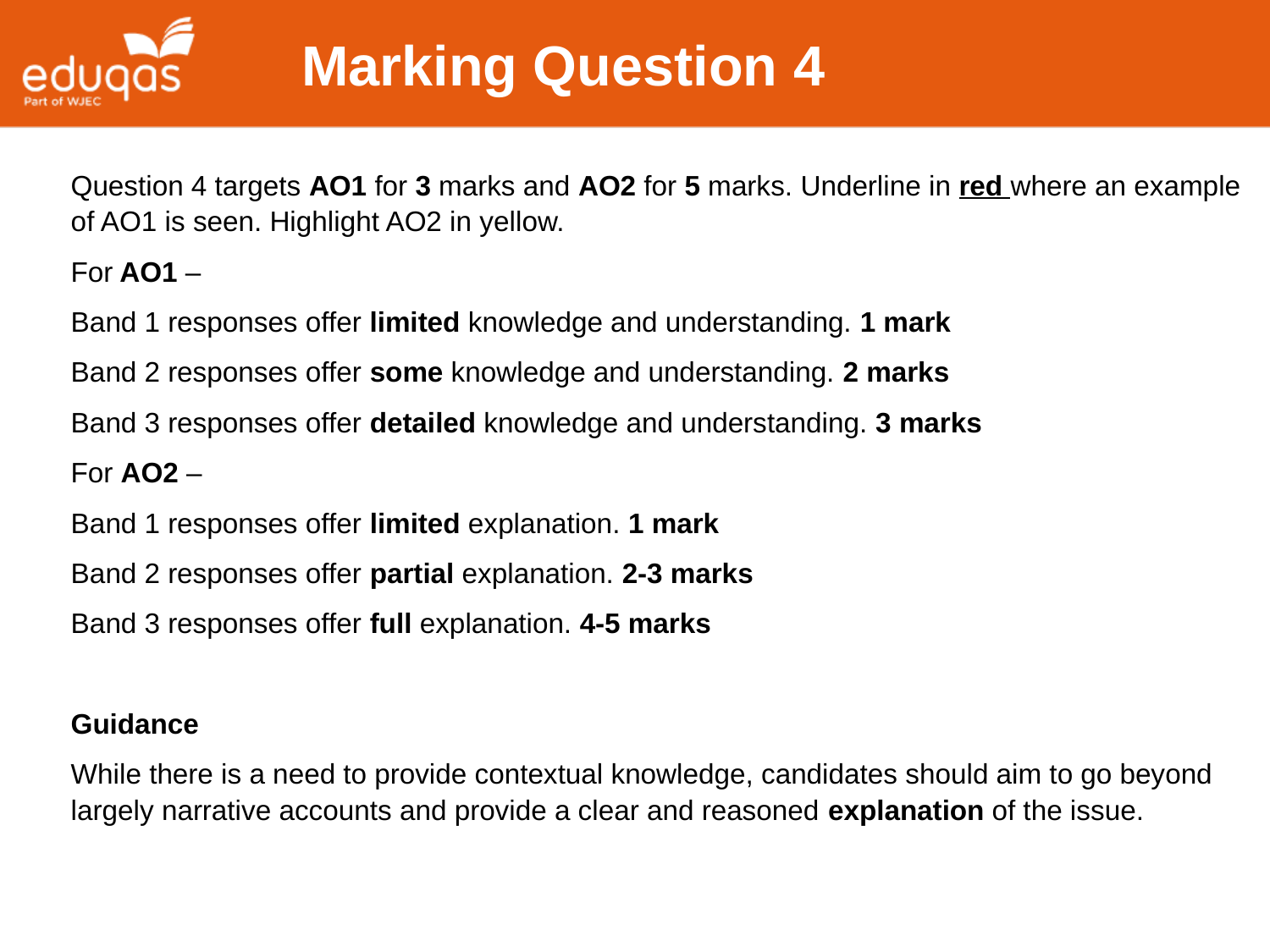

# Marking Question 4
Question 4 targets AO1 for 3 marks and AO2 for 5 marks. Underline in red where an example of AO1 is seen. Highlight AO2 in yellow.
For AO1 –
Band 1 responses offer limited knowledge and understanding. 1 mark
Band 2 responses offer some knowledge and understanding. 2 marks
Band 3 responses offer detailed knowledge and understanding. 3 marks
For AO2 –
Band 1 responses offer limited explanation. 1 mark
Band 2 responses offer partial explanation. 2-3 marks
Band 3 responses offer full explanation. 4-5 marks

Guidance
While there is a need to provide contextual knowledge, candidates should aim to go beyond largely narrative accounts and provide a clear and reasoned explanation of the issue.